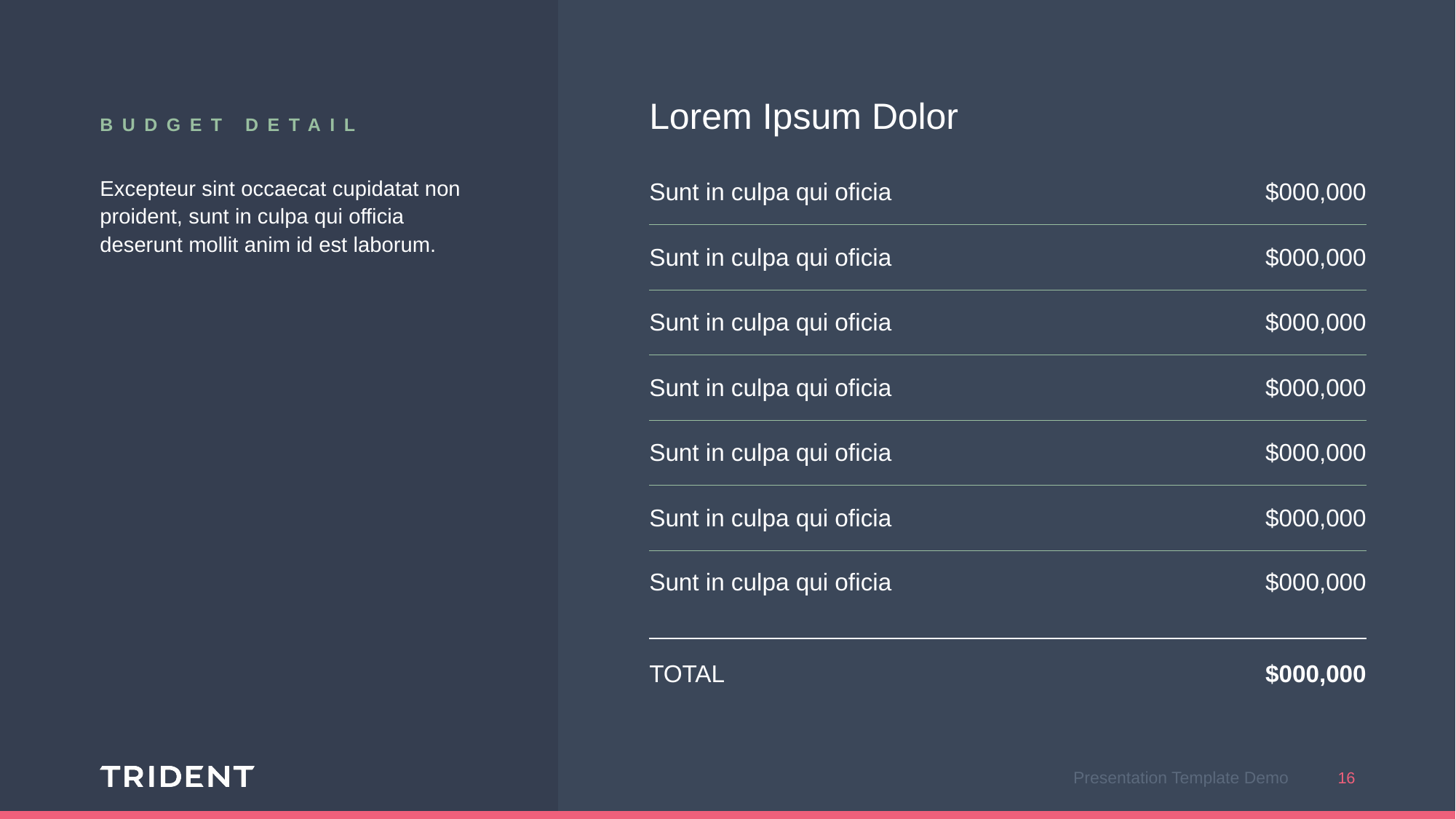

# Lorem Ipsum Dolor
BUDGET DETAIL
Excepteur sint occaecat cupidatat non proident, sunt in culpa qui officia deserunt mollit anim id est laborum.
Sunt in culpa qui oficia
$000,000
Sunt in culpa qui oficia
$000,000
Sunt in culpa qui oficia
$000,000
Sunt in culpa qui oficia
$000,000
Sunt in culpa qui oficia
$000,000
Sunt in culpa qui oficia
$000,000
Sunt in culpa qui oficia
$000,000
TOTAL
$000,000
16
Presentation Template Demo